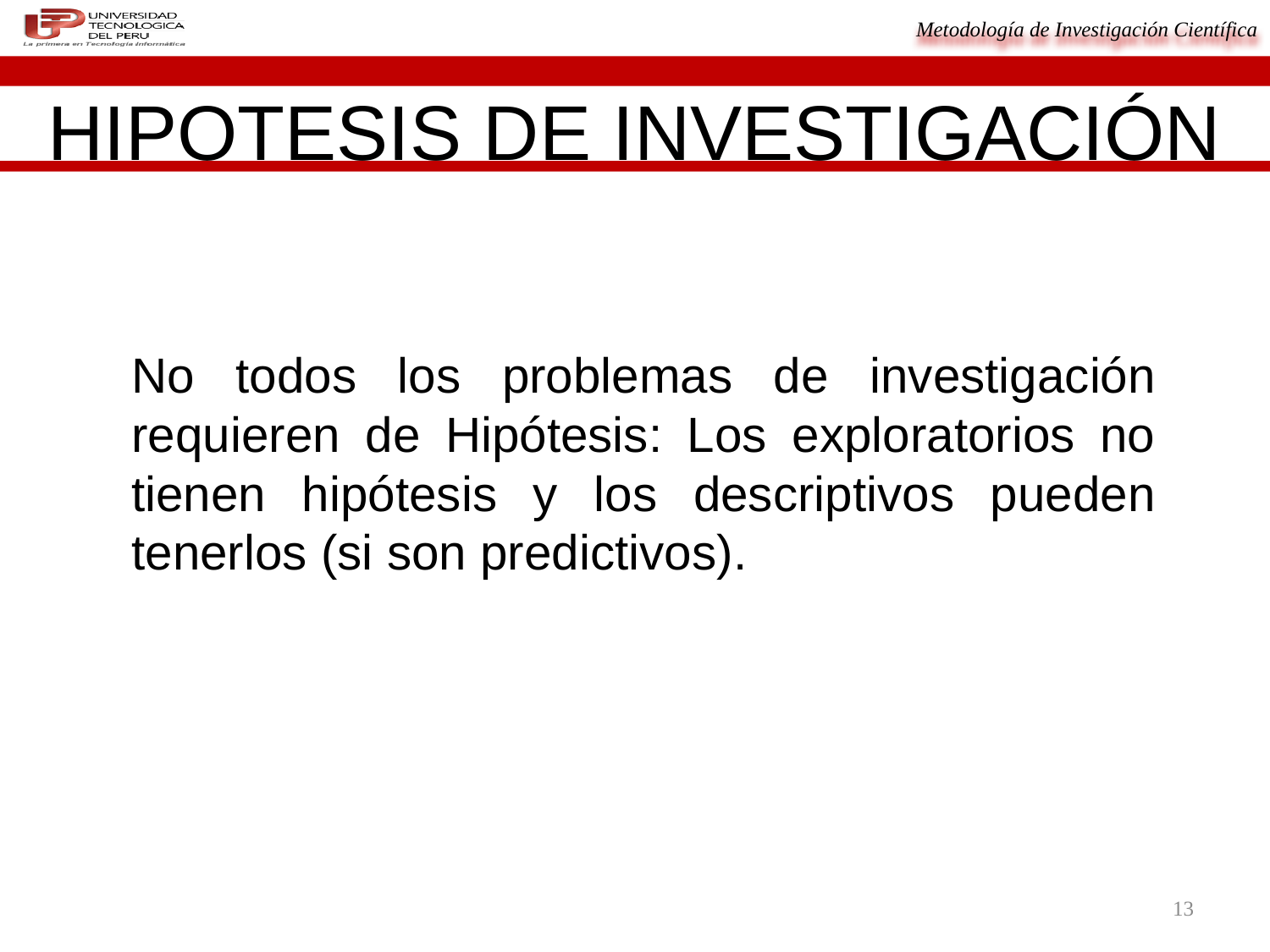

HIPOTESIS DE INVESTIGACIÓN
No todos los problemas de investigación requieren de Hipótesis: Los exploratorios no tienen hipótesis y los descriptivos pueden tenerlos (si son predictivos).
13